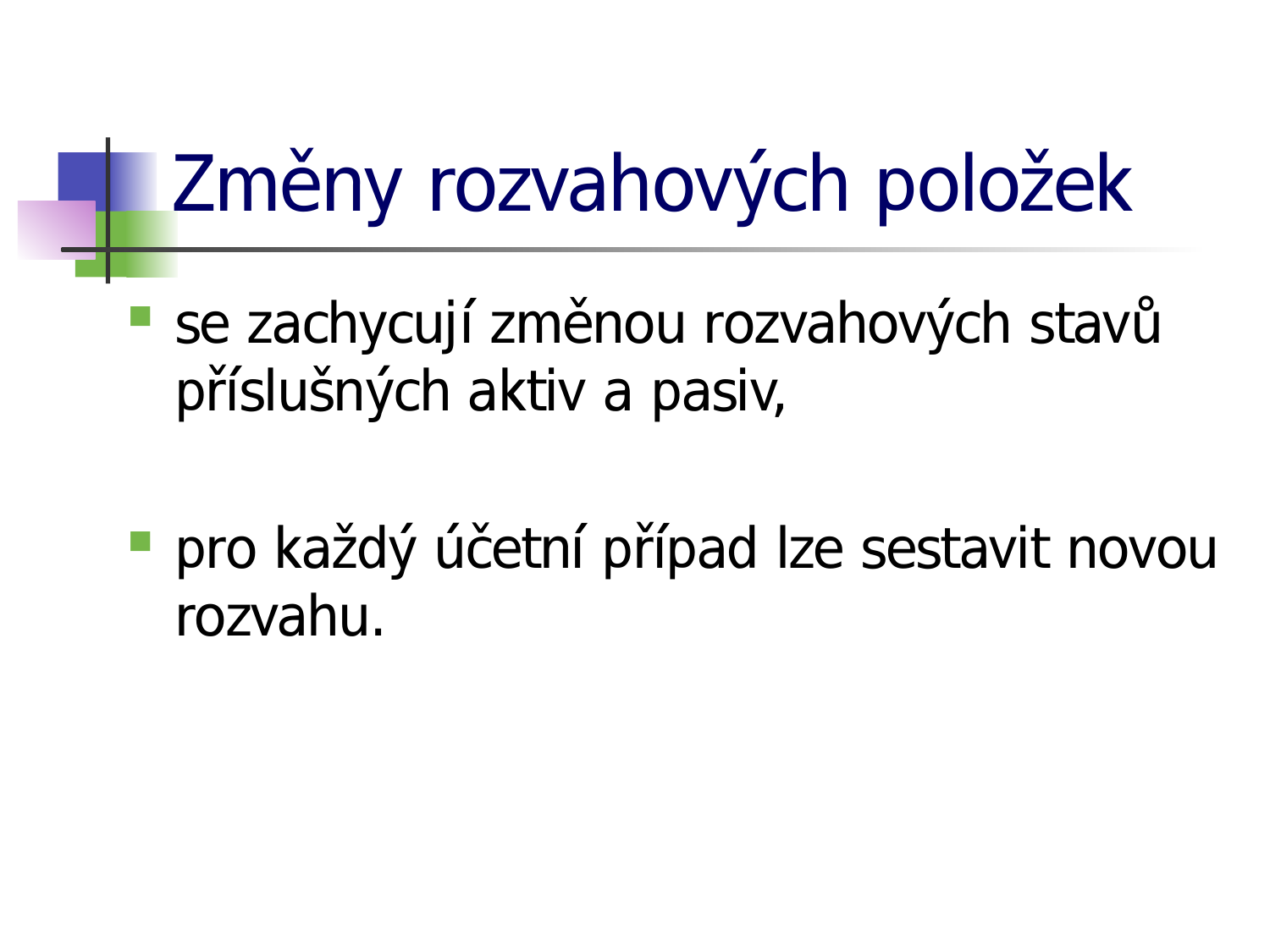

# Změny rozvahových položek
se zachycují změnou rozvahových stavů příslušných aktiv a pasiv,

pro každý účetní případ lze sestavit novou rozvahu.